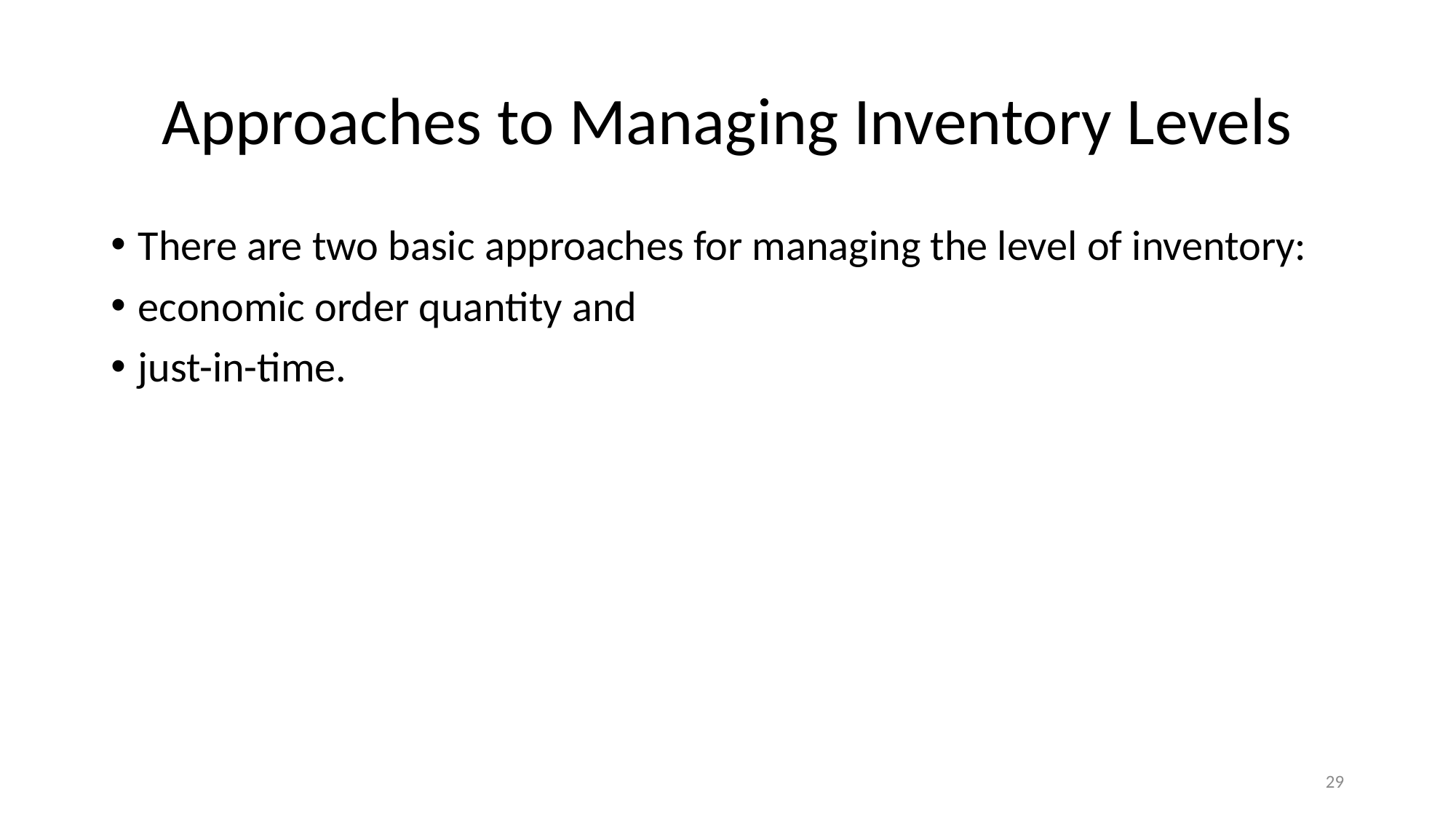

# Approaches to Managing Inventory Levels
There are two basic approaches for managing the level of inventory:
economic order quantity and
just-in-time.
29